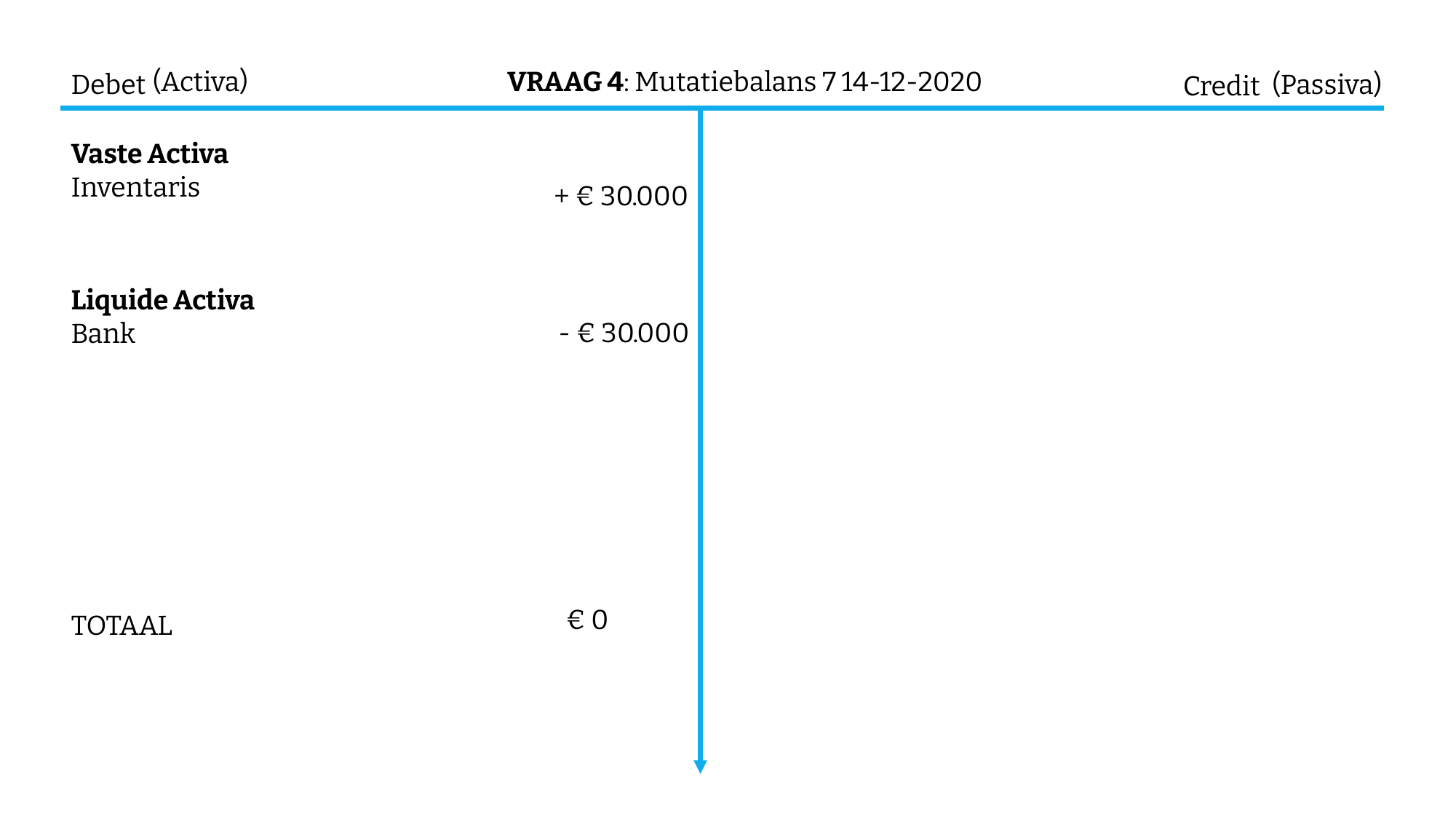

(Activa)
VRAAG 4: Mutatiebalans 7 14-12-2020
Debet
(Passiva)
Credit
Vaste Activa
Inventaris
+ € 30.000
Liquide Activa
- € 30.000
Bank
€ 0
TOTAAL